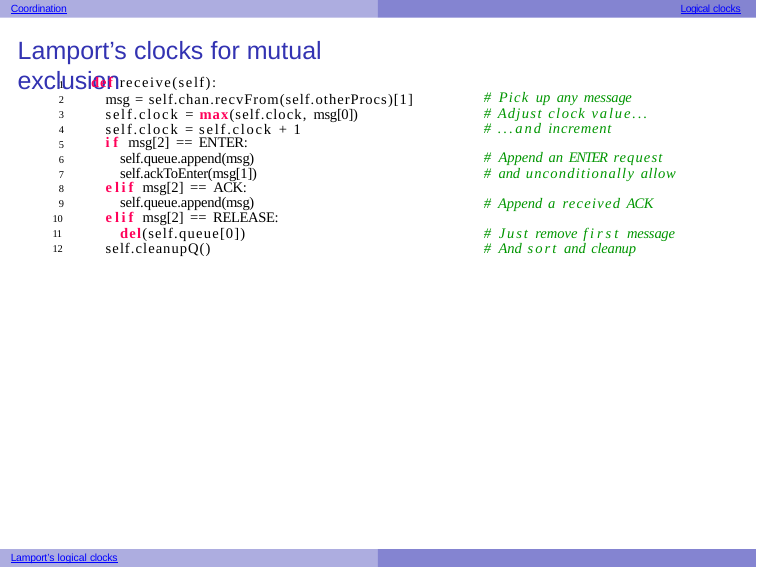

Coordination
Logical clocks
Lamport’s clocks for mutual exclusion
def receive(self):
msg = self.chan.recvFrom(self.otherProcs)[1] self.clock = max(self.clock, msg[0]) self.clock = self.clock + 1
if msg[2] == ENTER:
self.queue.append(msg) self.ackToEnter(msg[1])
elif msg[2] == ACK:
self.queue.append(msg)
elif msg[2] == RELEASE:
del(self.queue[0]) self.cleanupQ()
1
2
3
4
5
6
7
8
9
10
11
12
# Pick up any message
# Adjust clock value... # ...and increment
# Append an ENTER request
# and unconditionally allow
# Append a received ACK
# Just remove first message # And sort and cleanup

Lamport’s logical clocks